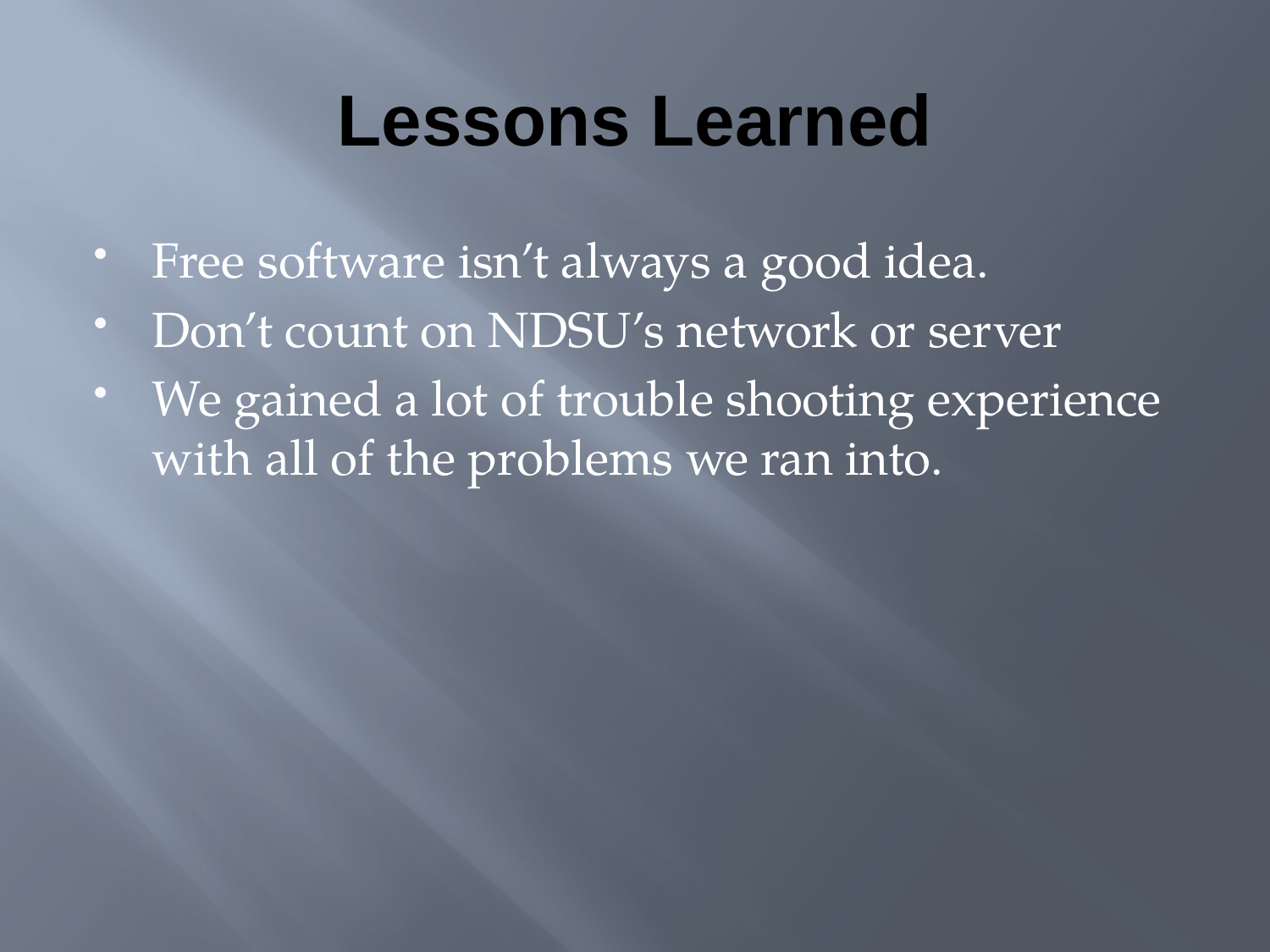

# Lessons Learned
Free software isn’t always a good idea.
Don’t count on NDSU’s network or server
We gained a lot of trouble shooting experience with all of the problems we ran into.